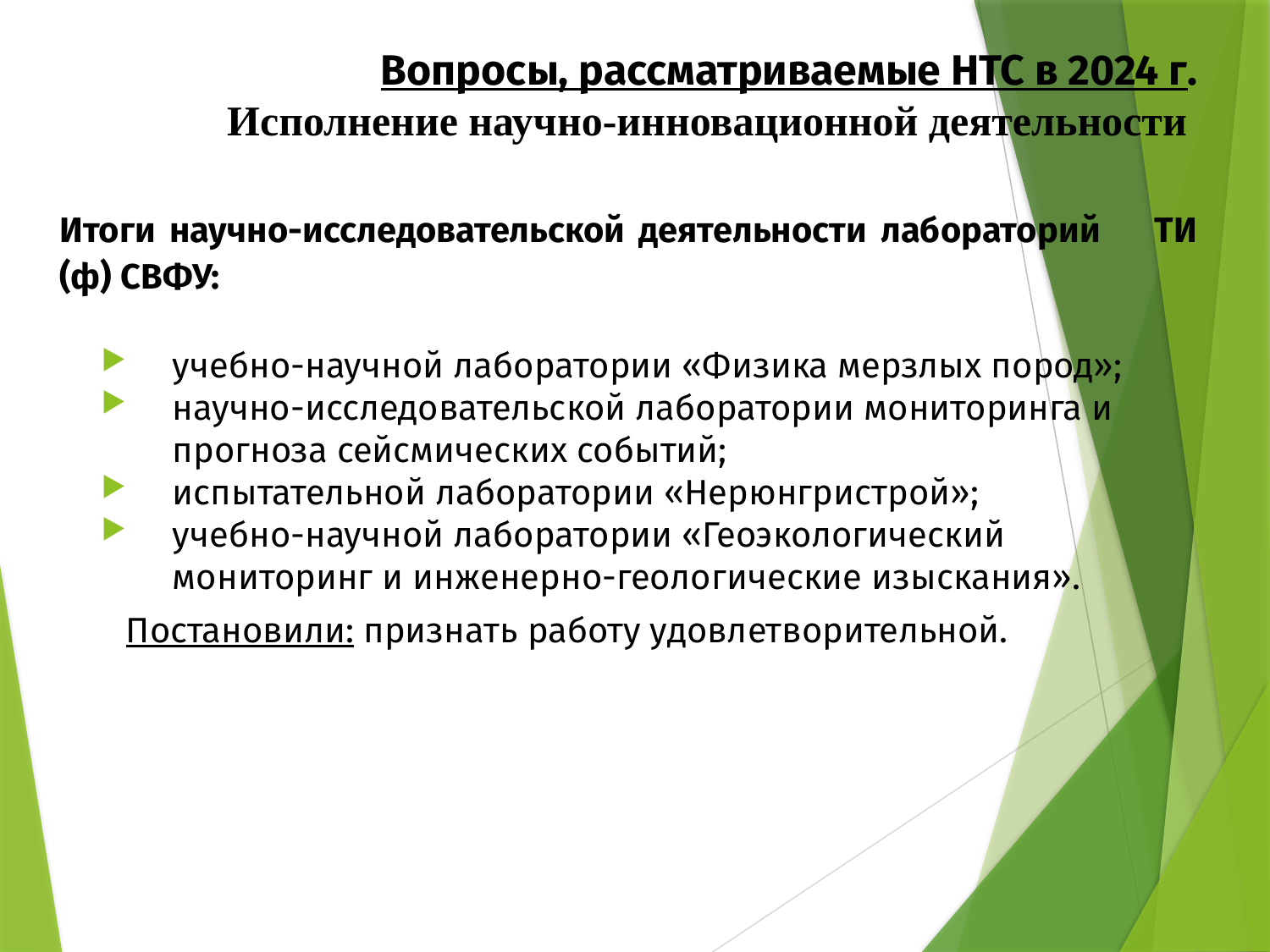

Вопросы, рассматриваемые НТС в 2024 г.
Исполнение научно-инновационной деятельности
Итоги научно-исследовательской деятельности лабораторий    ТИ (ф) СВФУ:

учебно-научной лаборатории «Физика мерзлых пород»;
научно-исследовательской лаборатории мониторинга и прогноза сейсмических событий;
испытательной лаборатории «Нерюнгристрой»;
учебно-научной лаборатории «Геоэкологический мониторинг и инженерно-геологические изыскания».
Постановили: признать работу удовлетворительной.